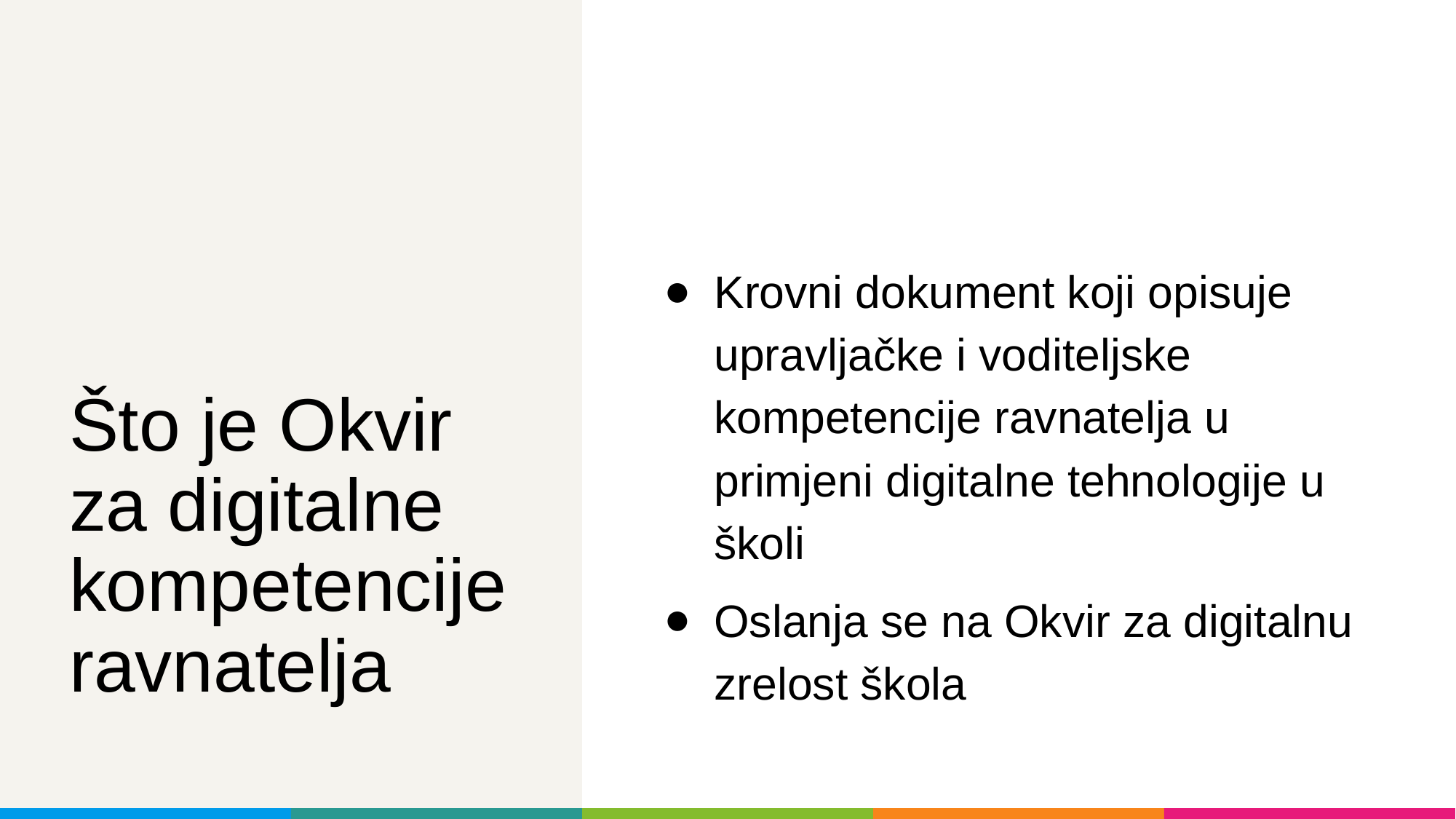

Krovni dokument koji opisuje upravljačke i voditeljske kompetencije ravnatelja u primjeni digitalne tehnologije u školi
Oslanja se na Okvir za digitalnu zrelost škola
# Što je Okvir za digitalne kompetencije ravnatelja